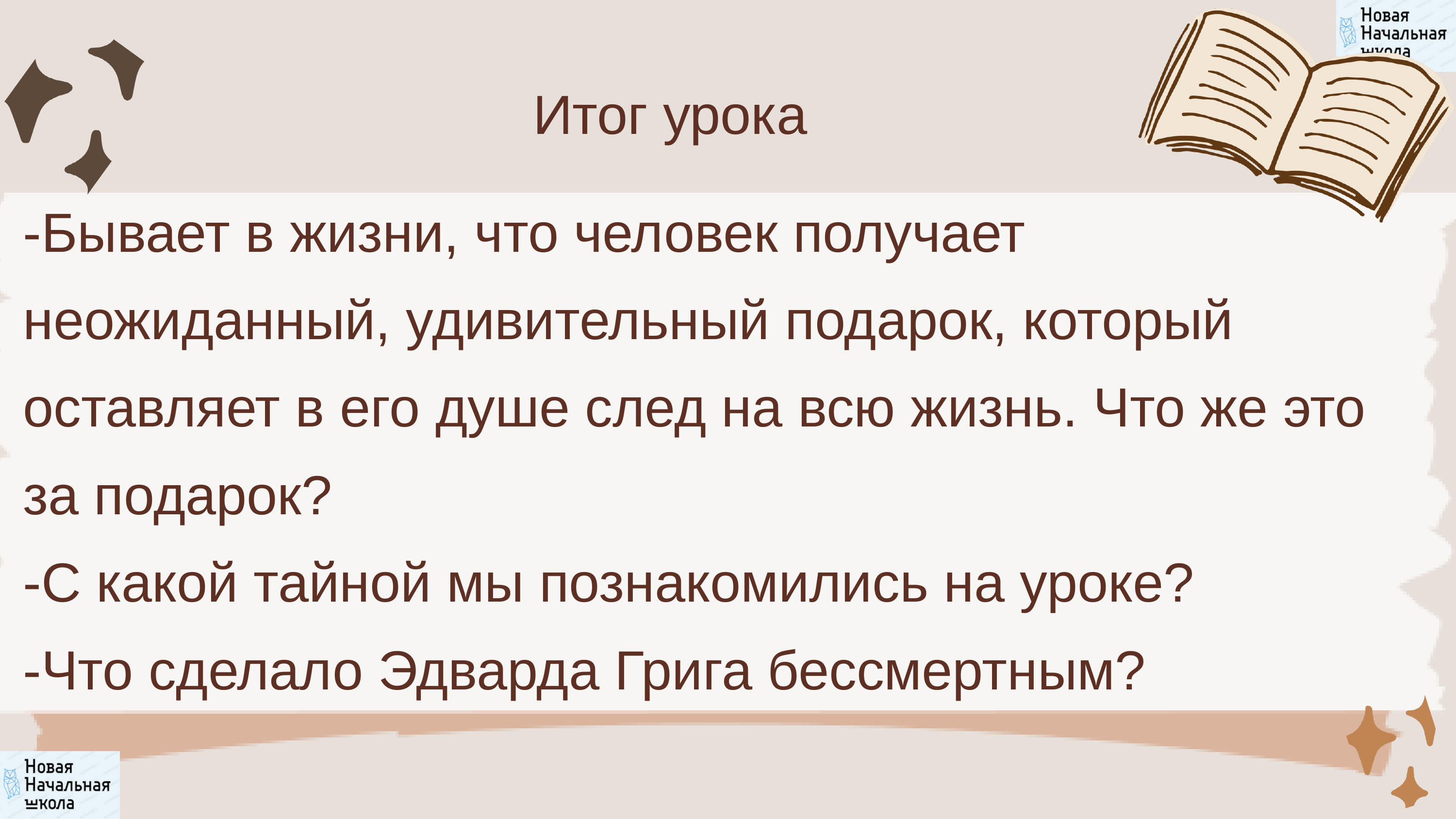

Итог урока
-Бывает в жизни, что человек получает неожиданный, удивительный подарок, который оставляет в его душе след на всю жизнь. Что же это за подарок?
-С какой тайной мы познакомились на уроке?
-Что сделало Эдварда Грига бессмертным?